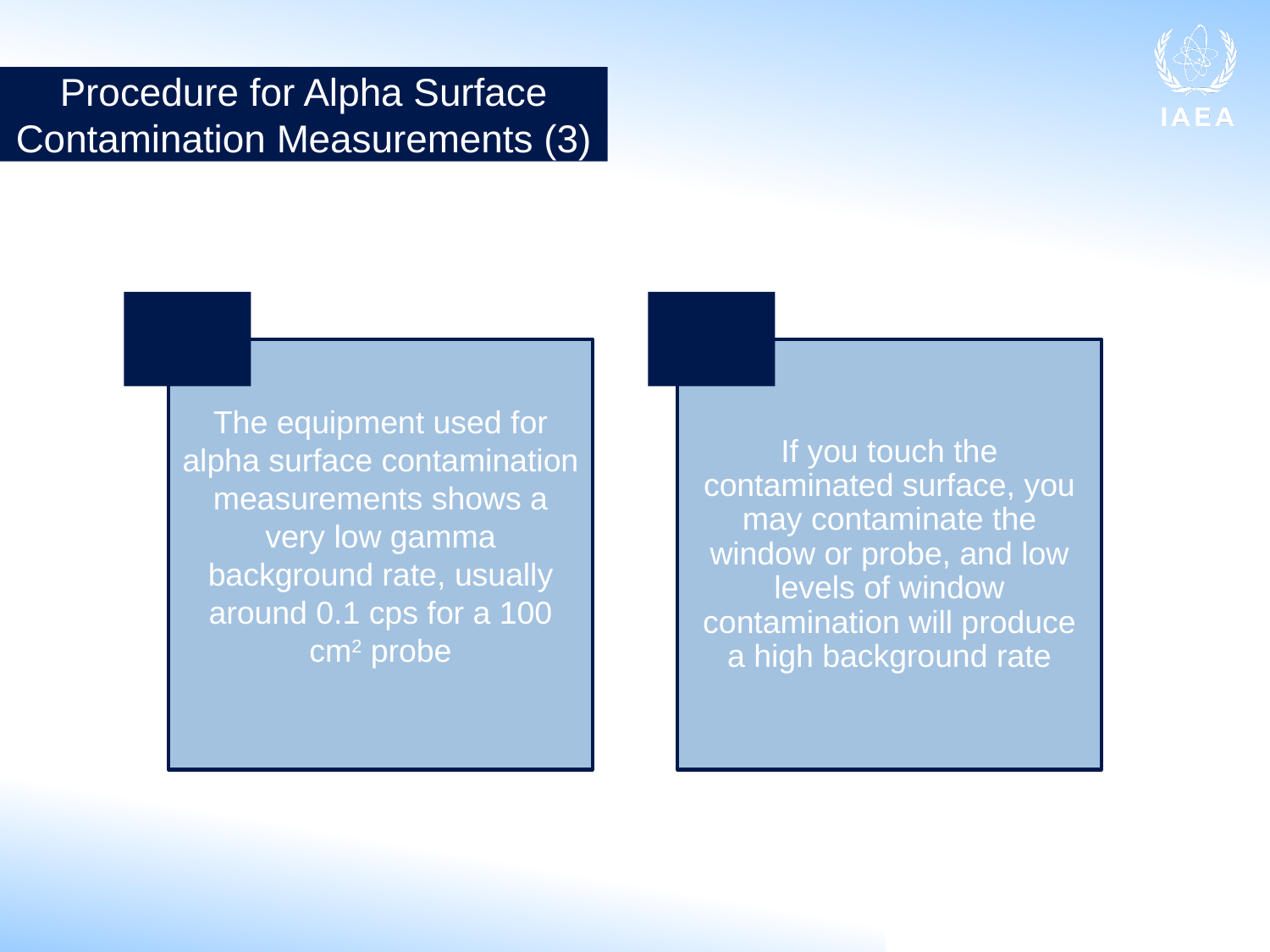

Procedure for Alpha Surface
Contamination Measurements (3)

The equipment used for alpha surface contamination measurements shows a very low gamma background rate, usually around 0.1 cps for a 100 cm2 probe

If you touch the contaminated surface, you may contaminate the window or probe, and low levels of window contamination will produce a high background rate